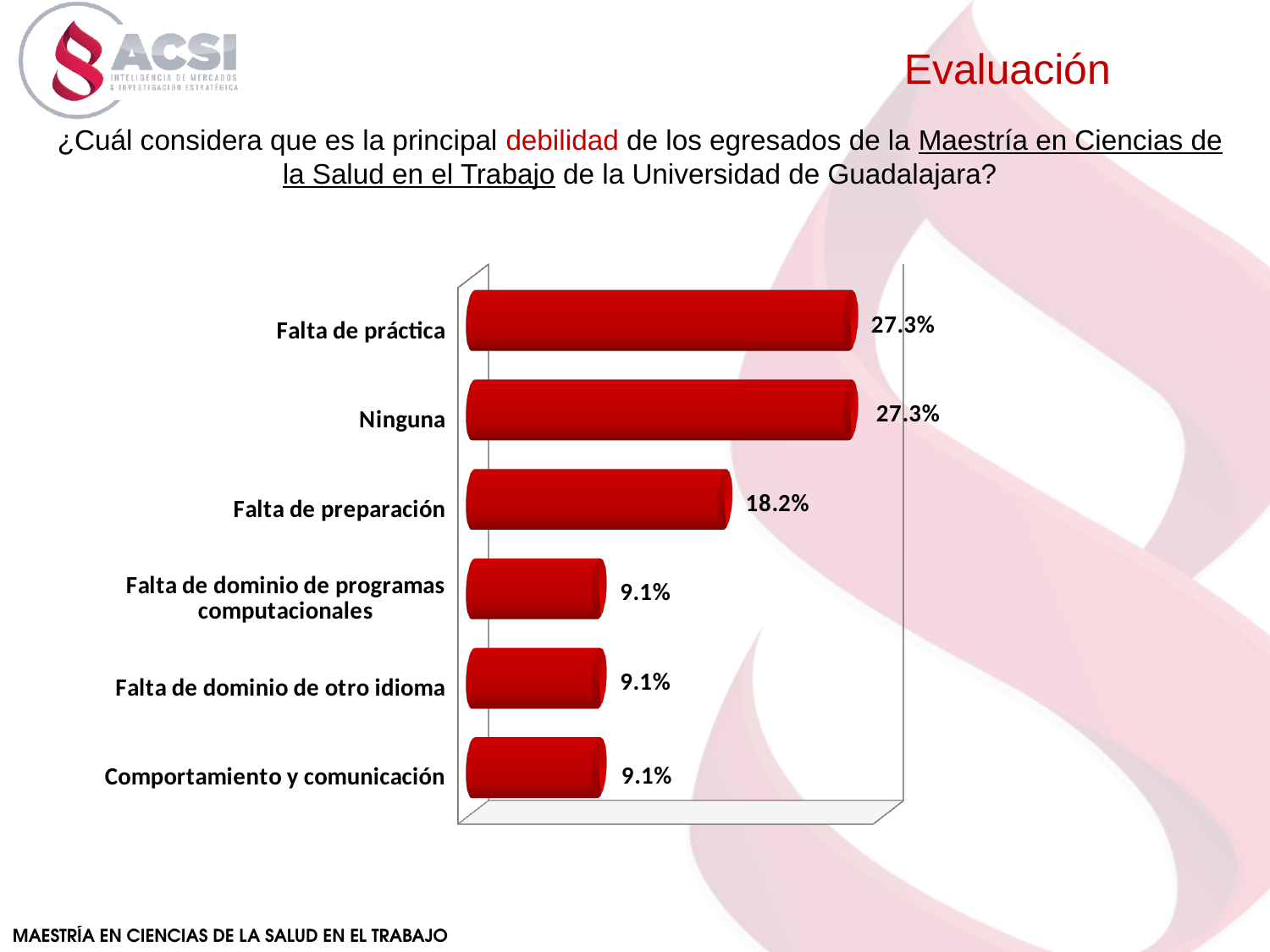

Evaluación
¿Cuál considera que es la principal debilidad de los egresados de la Maestría en Ciencias de la Salud en el Trabajo de la Universidad de Guadalajara?

[unsupported chart]